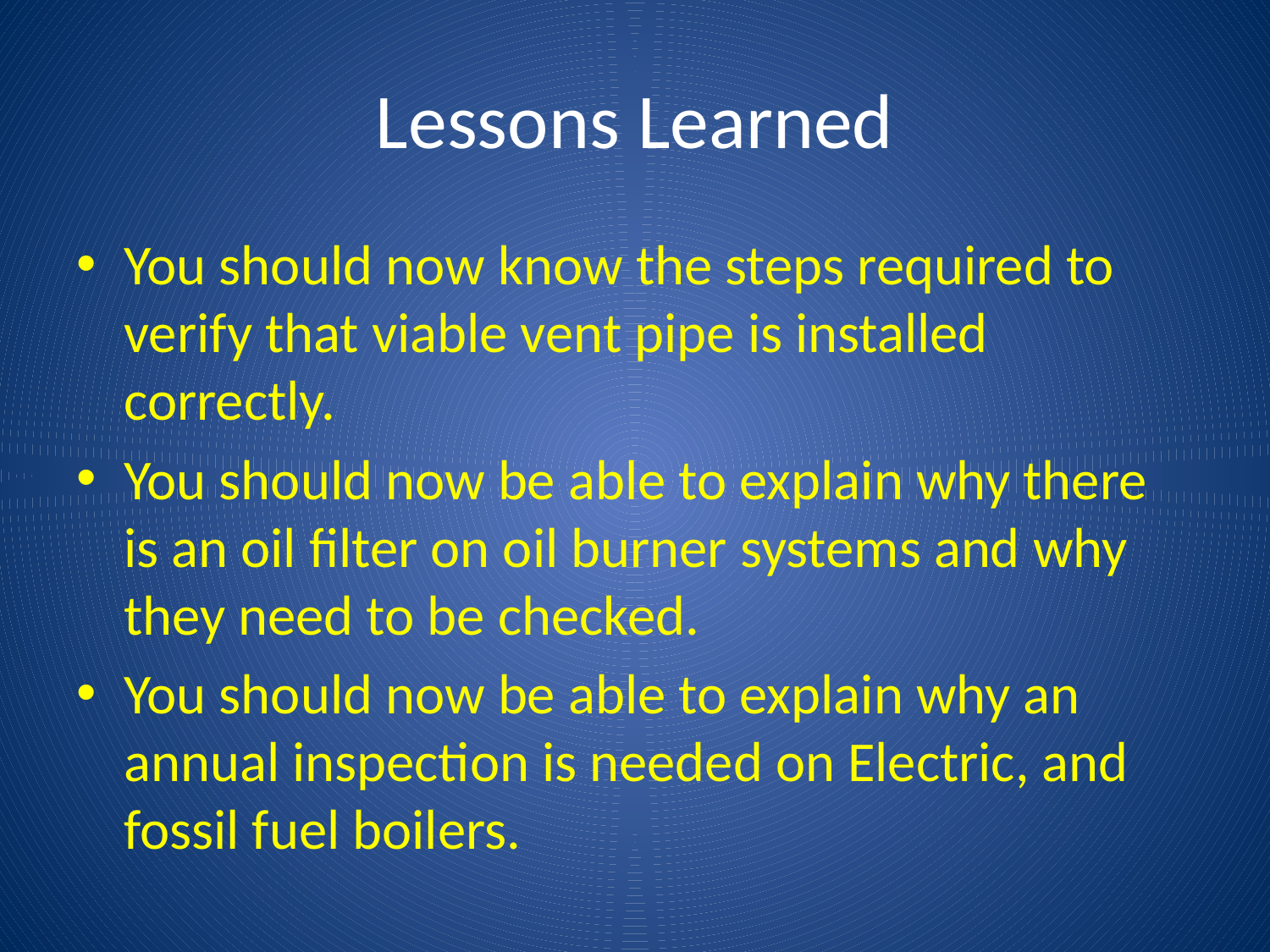

# Lessons Learned
You should now know the steps required to verify that viable vent pipe is installed correctly.
You should now be able to explain why there is an oil filter on oil burner systems and why they need to be checked.
You should now be able to explain why an annual inspection is needed on Electric, and fossil fuel boilers.